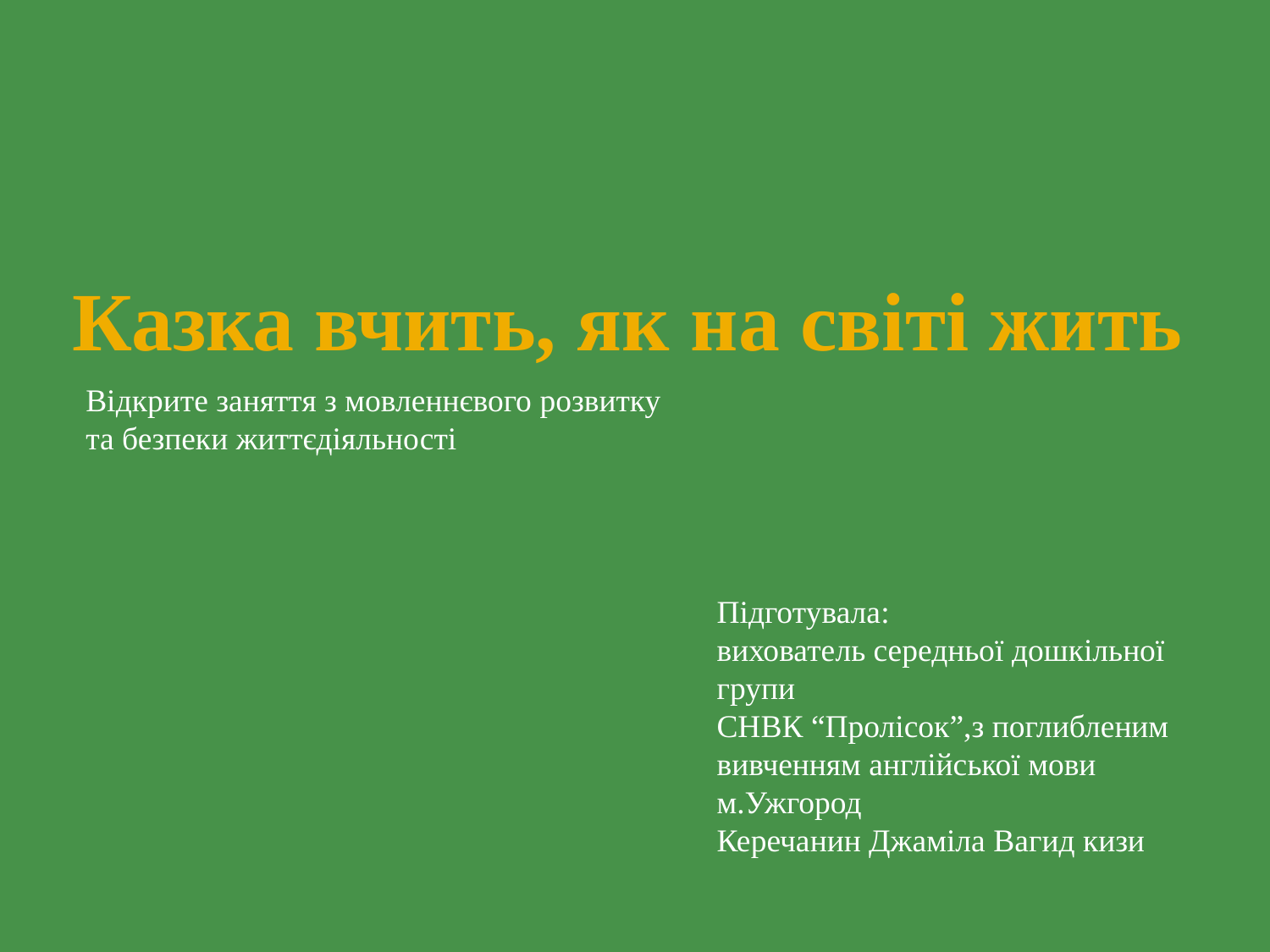

# Казка вчить, як на світі жить
Відкрите заняття з мовленнєвого розвитку
та безпеки життєдіяльності
Підготувала:
вихователь середньої дошкільної групи
СНВК “Пролісок”,з поглибленим вивченням англійської мови м.Ужгород
Керечанин Джаміла Вагид кизи